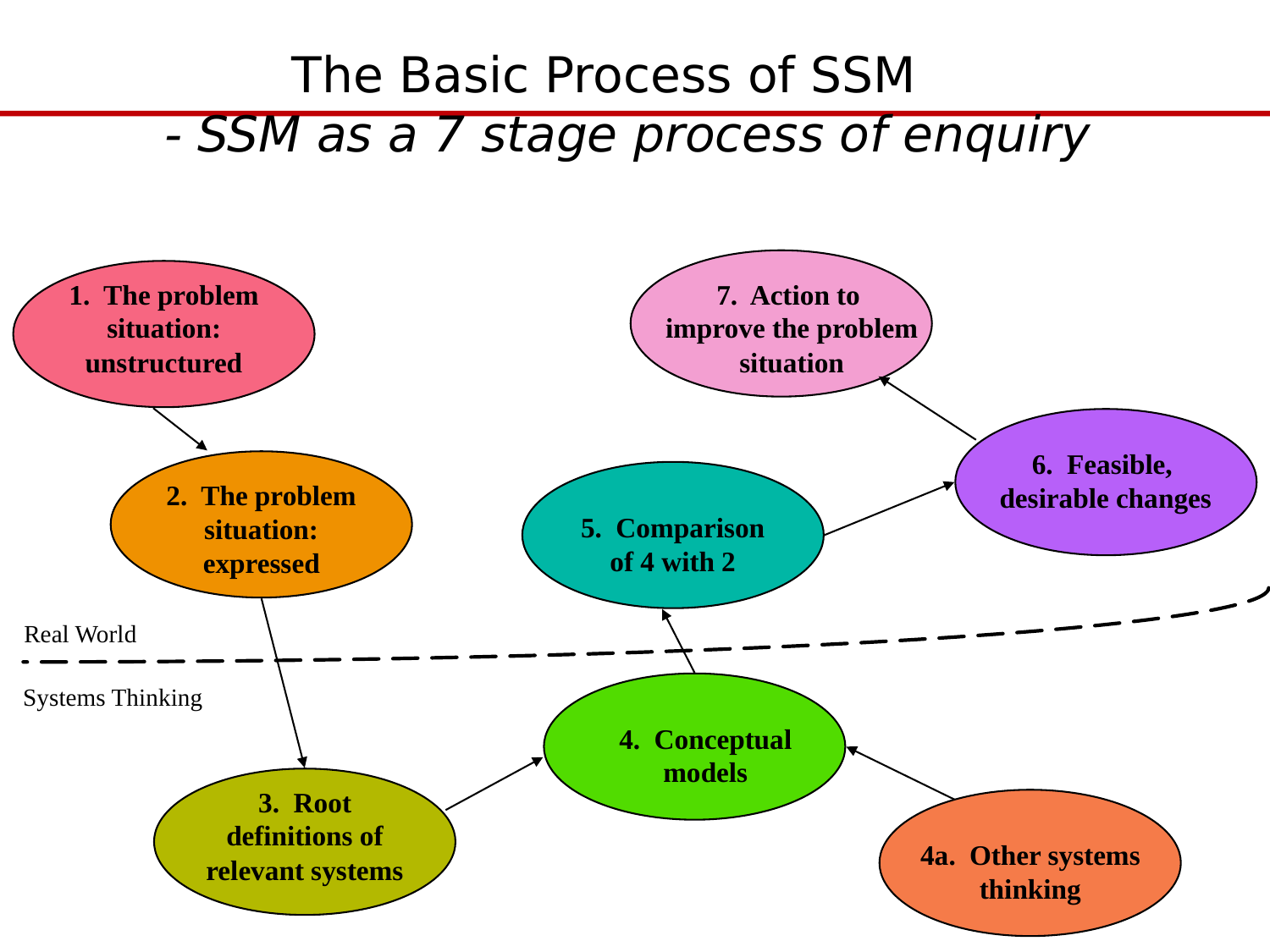

# The Basic Process of SSM - SSM as a 7 stage process of enquiry

7.  Action to
improve the problem
situation

1.  The problem
situation:
unstructured

6.  Feasible,
desirable changes

2.  The problem
situation:
expressed

5.  Comparison
of 4 with 2

Real World

4.  Conceptual
models
Systems Thinking

3.  Root
definitions of
relevant systems

4a.  Other systems
thinking